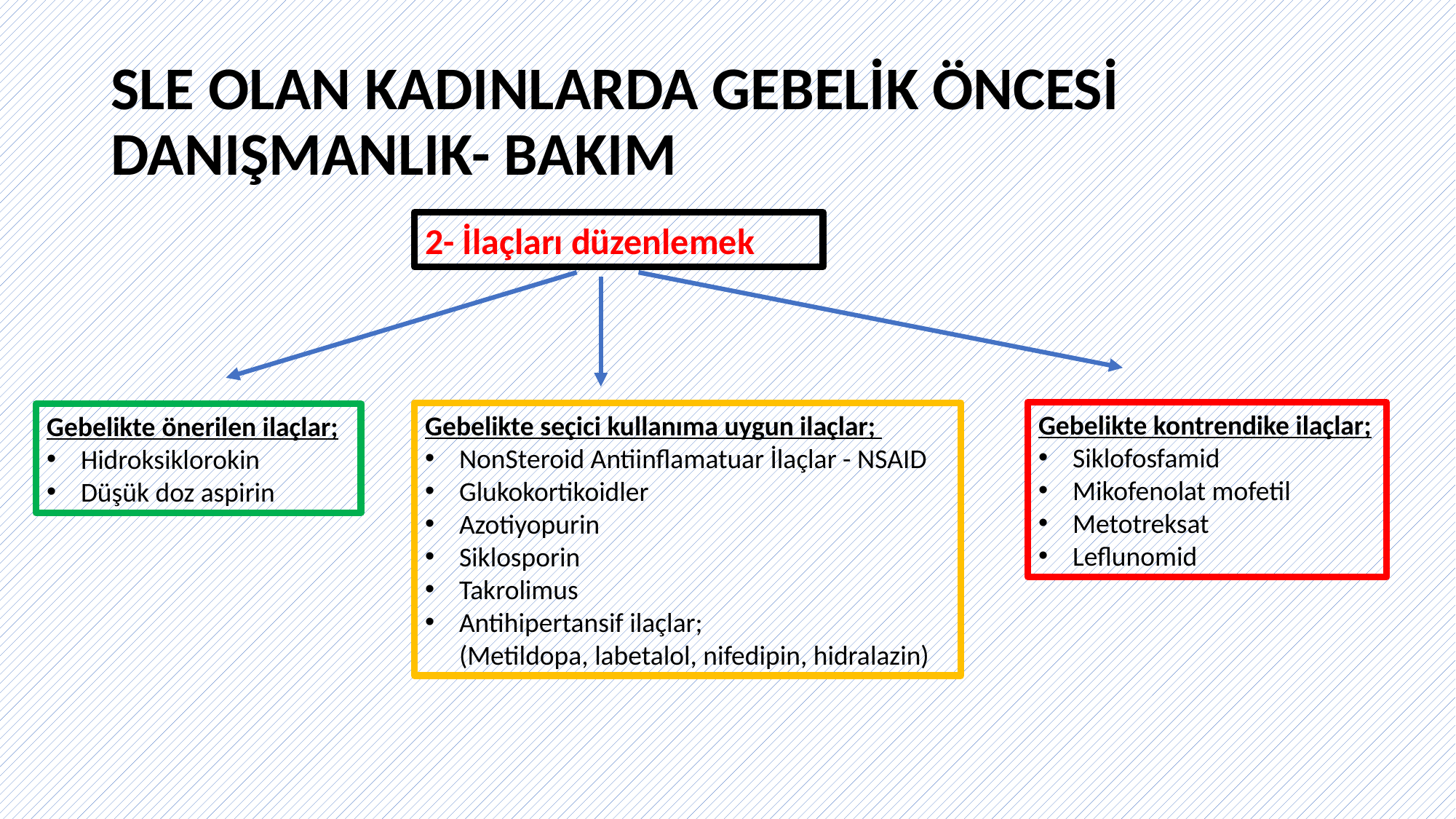

# SLE OLAN KADINLARDA GEBELİK ÖNCESİ DANIŞMANLIK- BAKIM
2- İlaçları düzenlemek
Gebelikte kontrendike ilaçlar;
Siklofosfamid
Mikofenolat mofetil
Metotreksat
Leflunomid
Gebelikte seçici kullanıma uygun ilaçlar;
NonSteroid Antiinflamatuar İlaçlar - NSAID
Glukokortikoidler
Azotiyopurin
Siklosporin
Takrolimus
Antihipertansif ilaçlar; (Metildopa, labetalol, nifedipin, hidralazin)
Gebelikte önerilen ilaçlar;
Hidroksiklorokin
Düşük doz aspirin